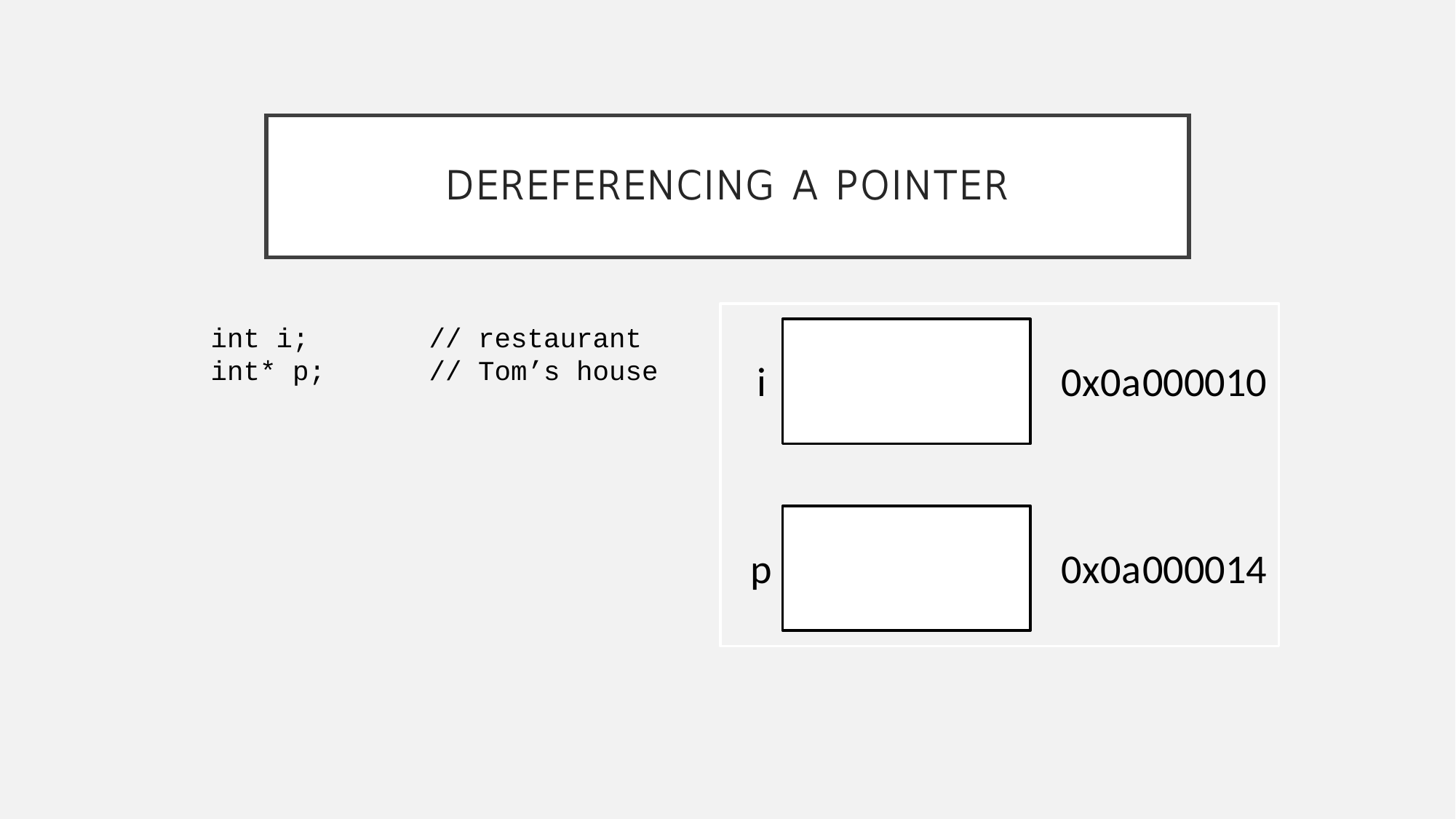

# Dereferencing A Pointer

int i;		// restaurant
int* p;	// Tom’s house

i
0
x
0
a
000010

p
0
x
0
a
000014